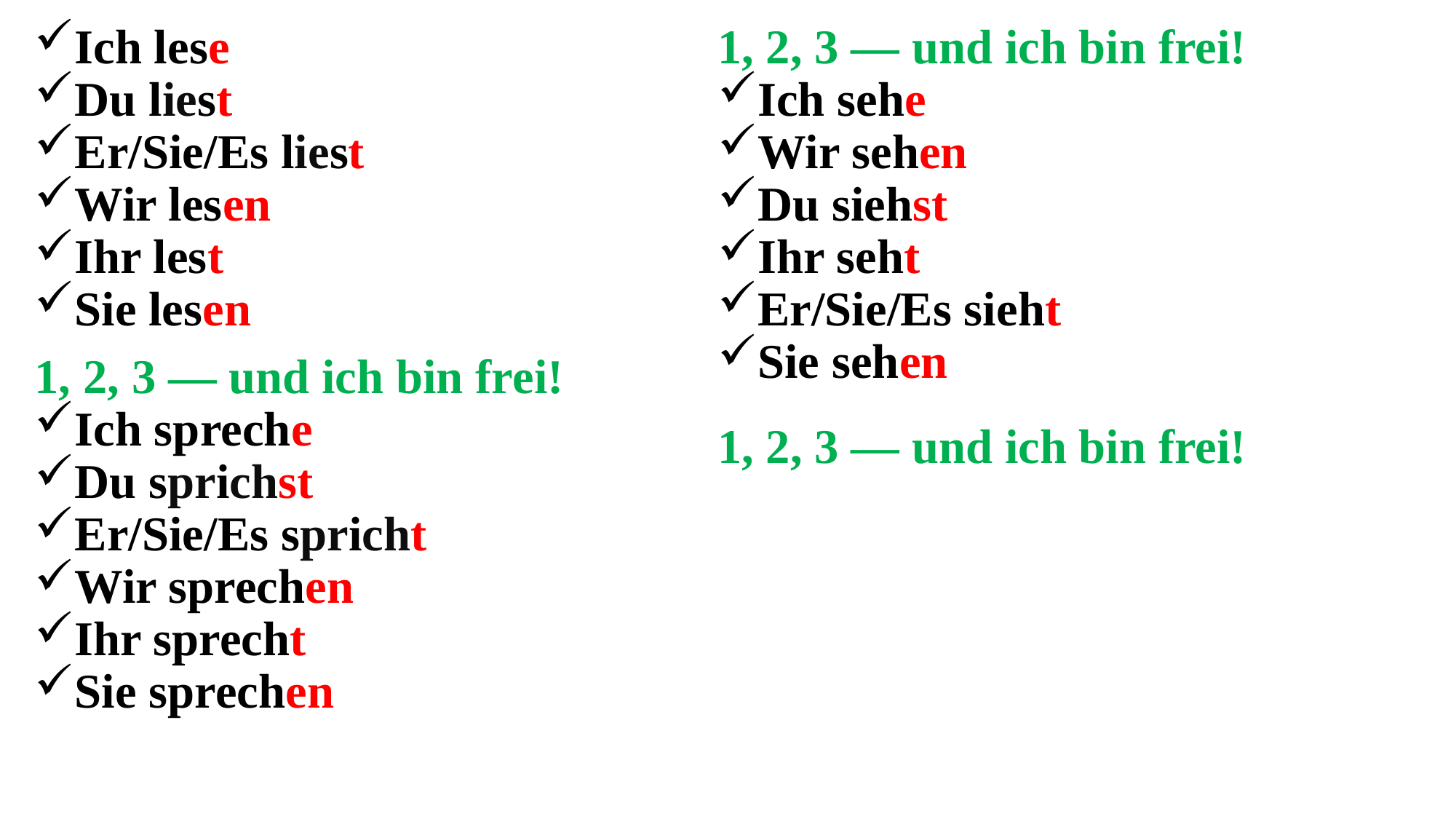

Ich lese
Du liest
Er/Sie/Es liest
Wir lesen
Ihr lest
Sie lesen
1, 2, 3 — und ich bin frei!
Ich spreche
Du sprichst
Er/Sie/Es spricht
Wir sprechen
Ihr sprecht
Sie sprechen

1, 2, 3 — und ich bin frei!
Ich sehe
Wir sehen
Du siehst
Ihr seht
Er/Sie/Es sieht
Sie sehen

1, 2, 3 — und ich bin frei!